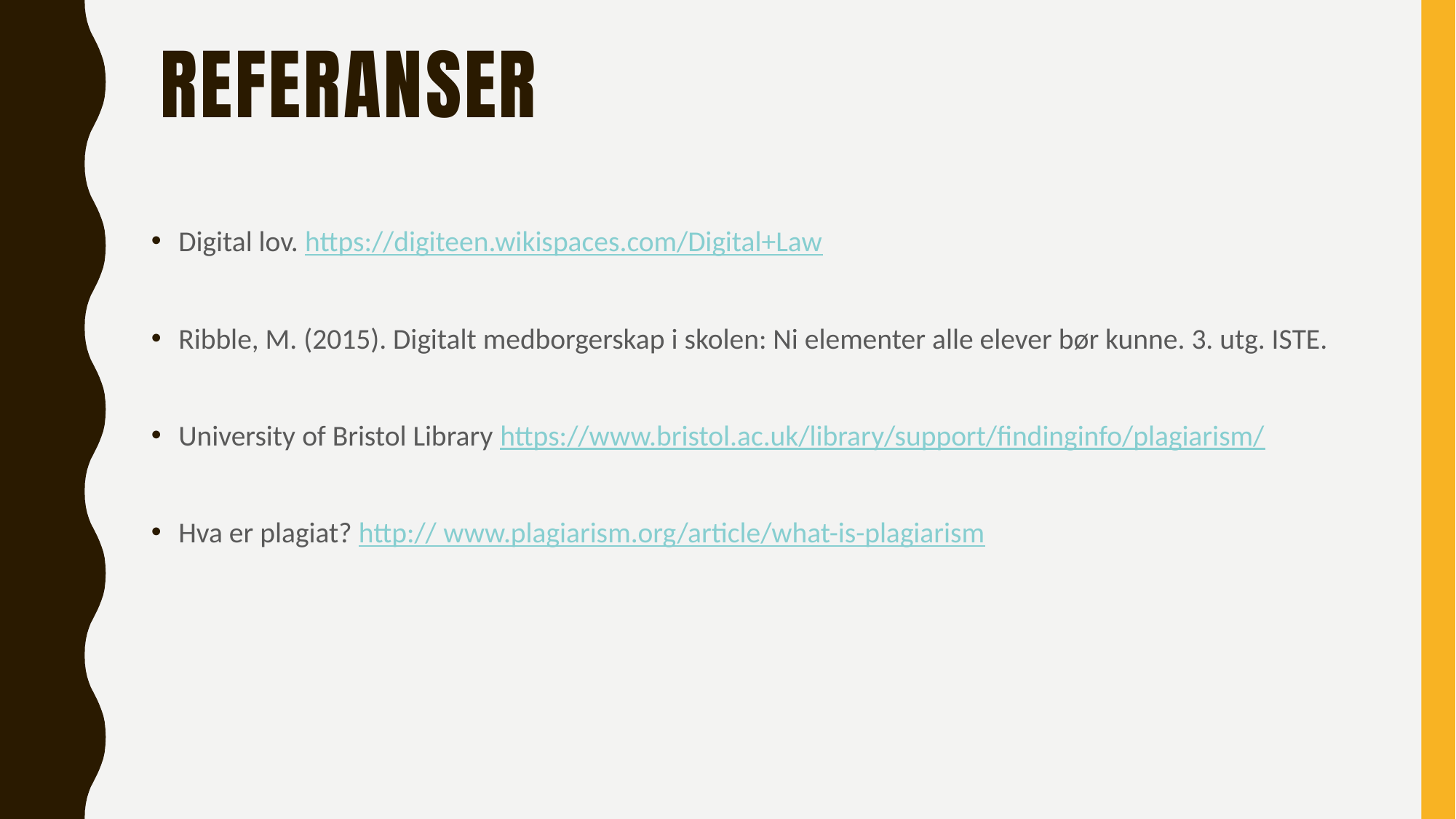

# Referanser

Digital lov. https://digiteen.wikispaces.com/Digital+Law

Ribble, M. (2015). Digitalt medborgerskap i skolen: Ni elementer alle elever bør kunne. 3. utg. ISTE.

University of Bristol Library https://www.bristol.ac.uk/library/support/findinginfo/plagiarism/

Hva er plagiat? http:// www.plagiarism.org/article/what-is-plagiarism